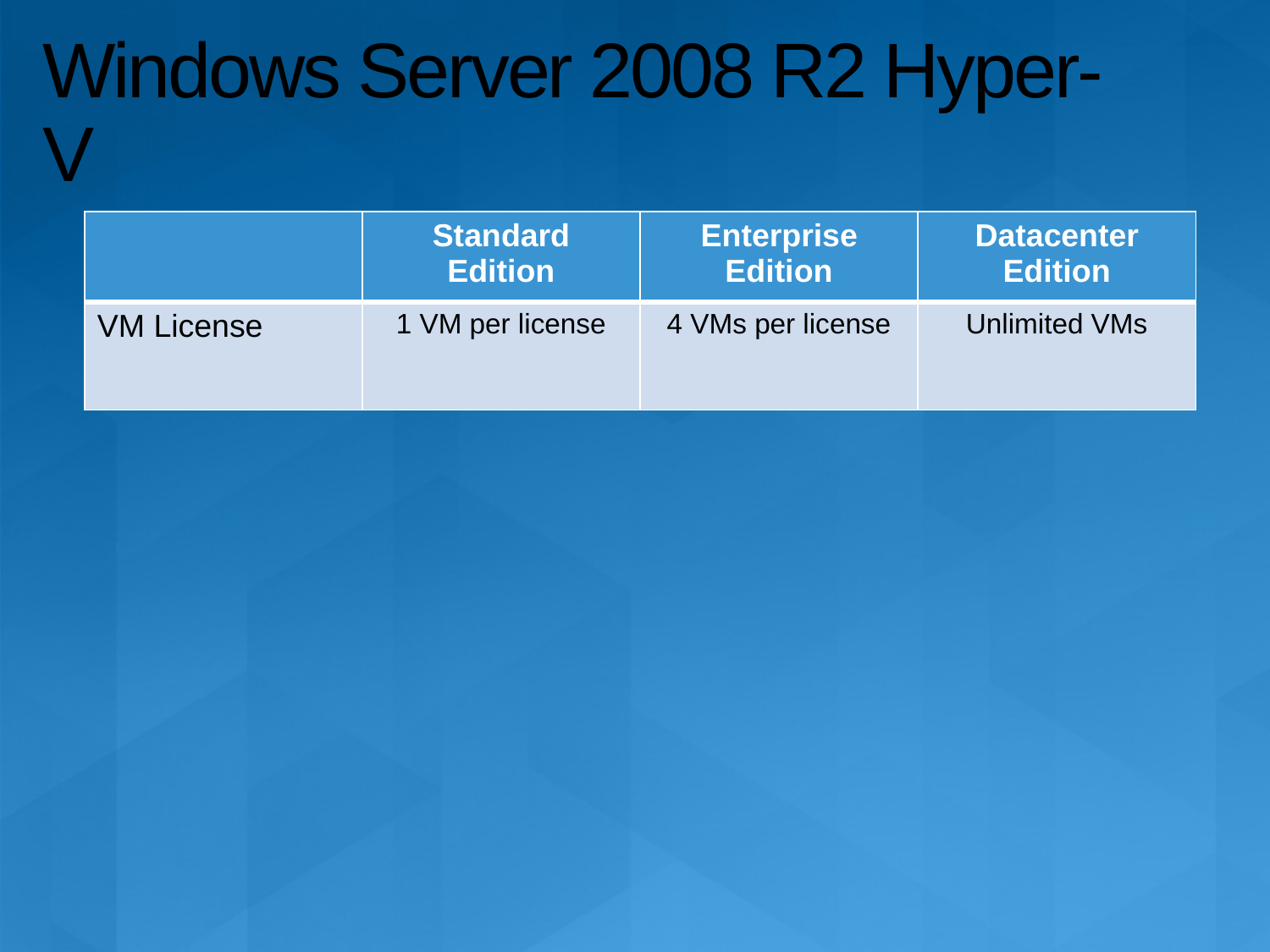

# Windows Server 2008 R2 Hyper-V

|  | Standard Edition | Enterprise Edition | Datacenter Edition |
| --- | --- | --- | --- |
| VM License | 1 VM per license | 4 VMs per license | Unlimited VMs |